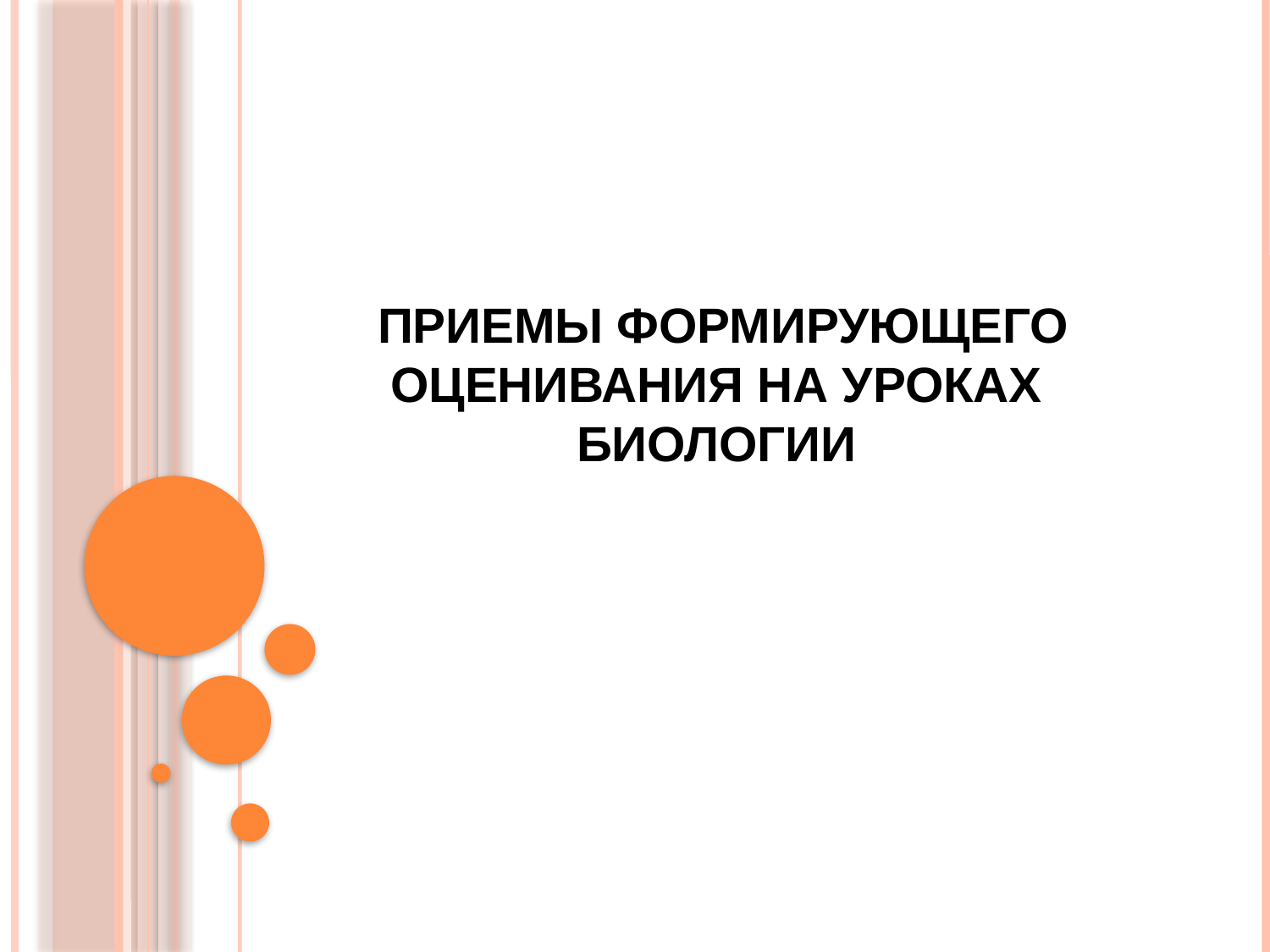

# ПРИЕМЫ ФОРМИРУЮЩЕГО ОЦЕНИВАНИЯ НА УРОКАХ БИОЛОГИИ